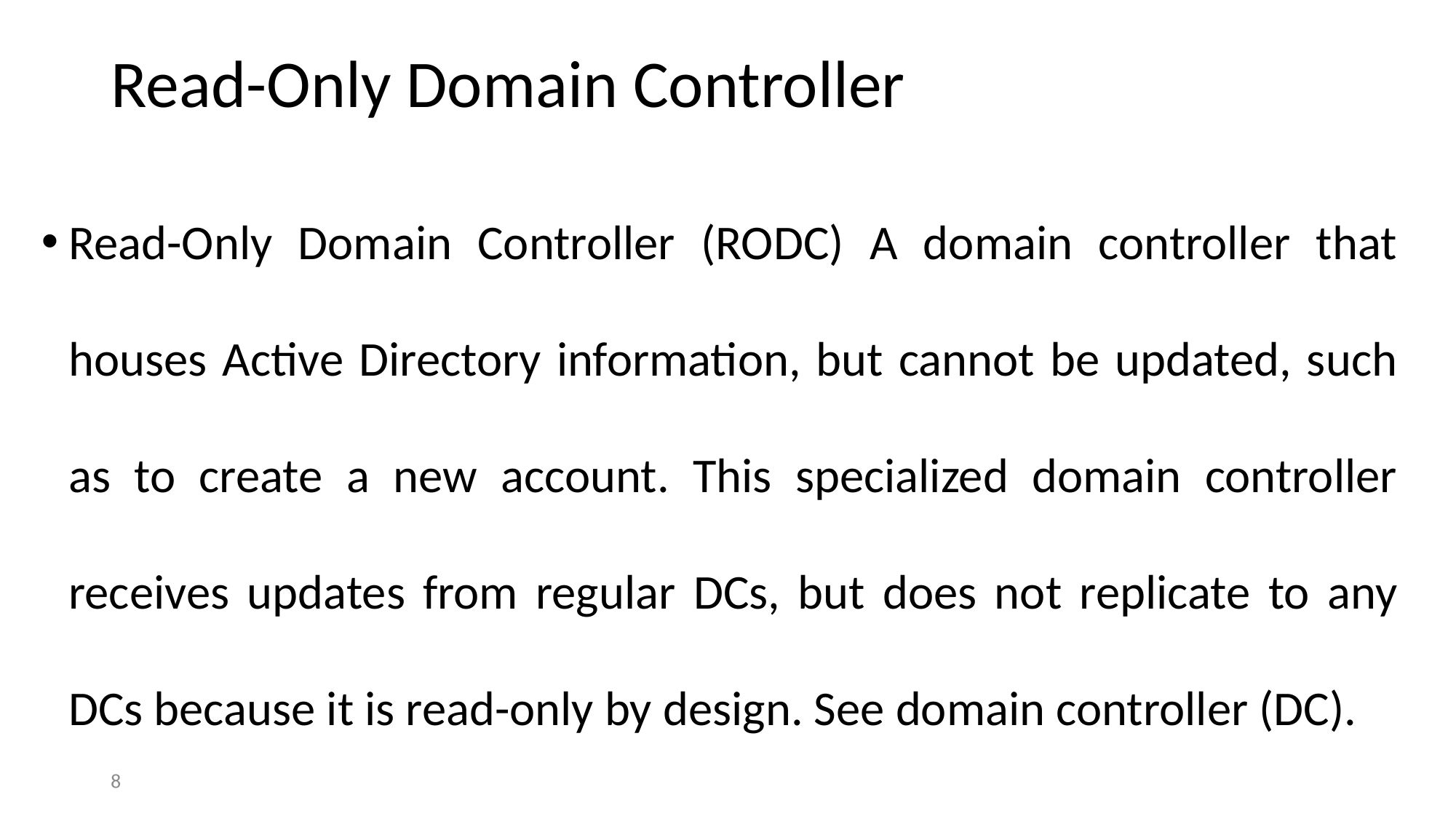

# Read-Only Domain Controller
Read-Only Domain Controller (RODC) A domain controller that houses Active Directory information, but cannot be updated, such as to create a new account. This specialized domain controller receives updates from regular DCs, but does not replicate to any DCs because it is read-only by design. See domain controller (DC).
8